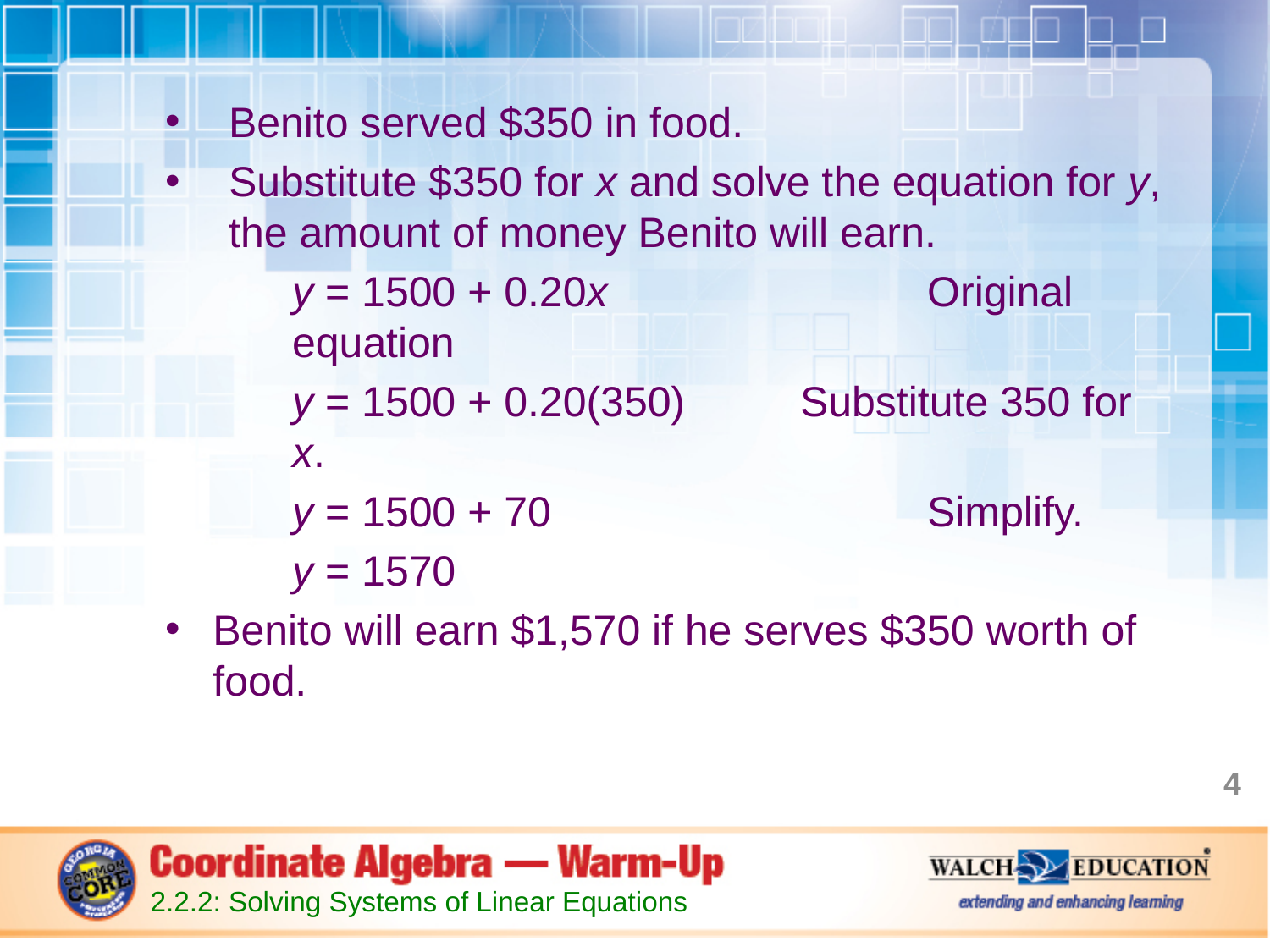

Benito served $350 in food.
Substitute $350 for x and solve the equation for y, the amount of money Benito will earn.
y = 1500 + 0.20x			Original equation
y = 1500 + 0.20(350) 	Substitute 350 for x.
y = 1500 + 70			Simplify.
y = 1570
Benito will earn $1,570 if he serves $350 worth of food.

4
2.2.2: Solving Systems of Linear Equations